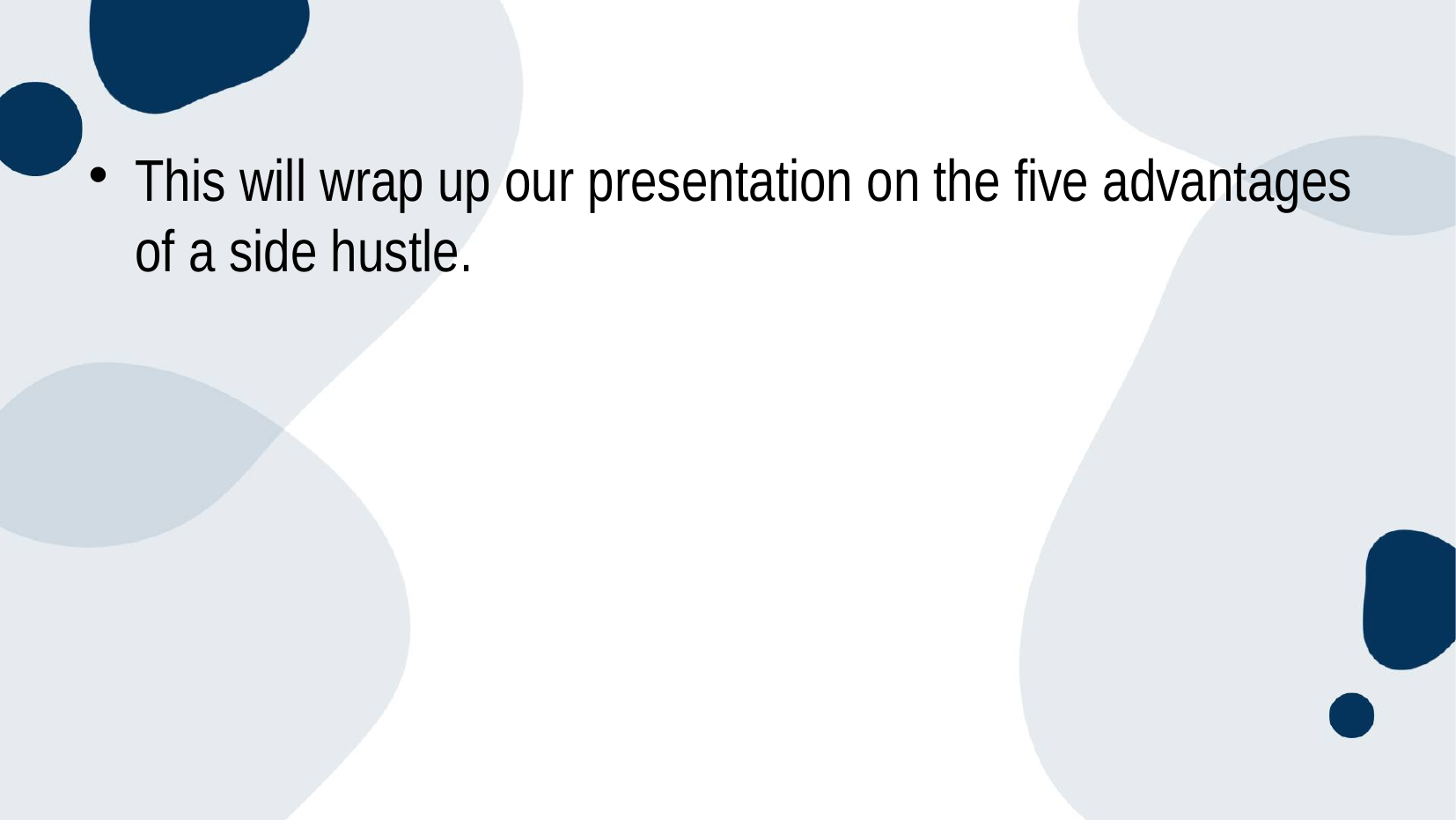

# This will wrap up our presentation on the five advantages of a side hustle.